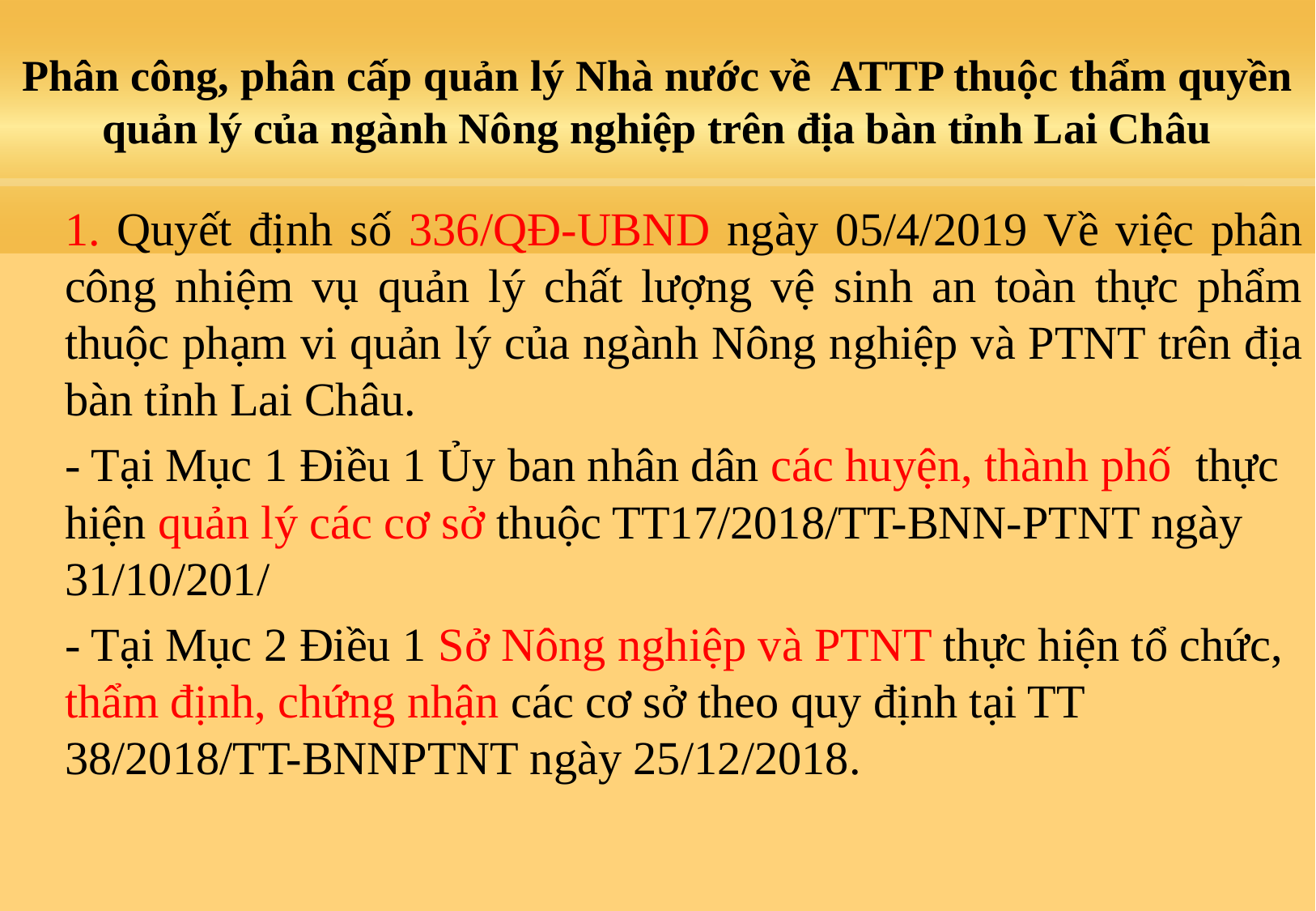

# Phân công, phân cấp quản lý Nhà nước về  ATTP thuộc thẩm quyền quản lý của ngành Nông nghiệp trên địa bàn tỉnh Lai Châu
1. Quyết định số 336/QĐ-UBND ngày 05/4/2019 Về việc phân công nhiệm vụ quản lý chất lượng vệ sinh an toàn thực phẩm thuộc phạm vi quản lý của ngành Nông nghiệp và PTNT trên địa bàn tỉnh Lai Châu.
- Tại Mục 1 Điều 1 Ủy ban nhân dân các huyện, thành phố  thực hiện quản lý các cơ sở thuộc TT17/2018/TT-BNN-PTNT ngày 31/10/201/
- Tại Mục 2 Điều 1 Sở Nông nghiệp và PTNT thực hiện tổ chức, thẩm định, chứng nhận các cơ sở theo quy định tại TT 38/2018/TT-BNNPTNT ngày 25/12/2018.